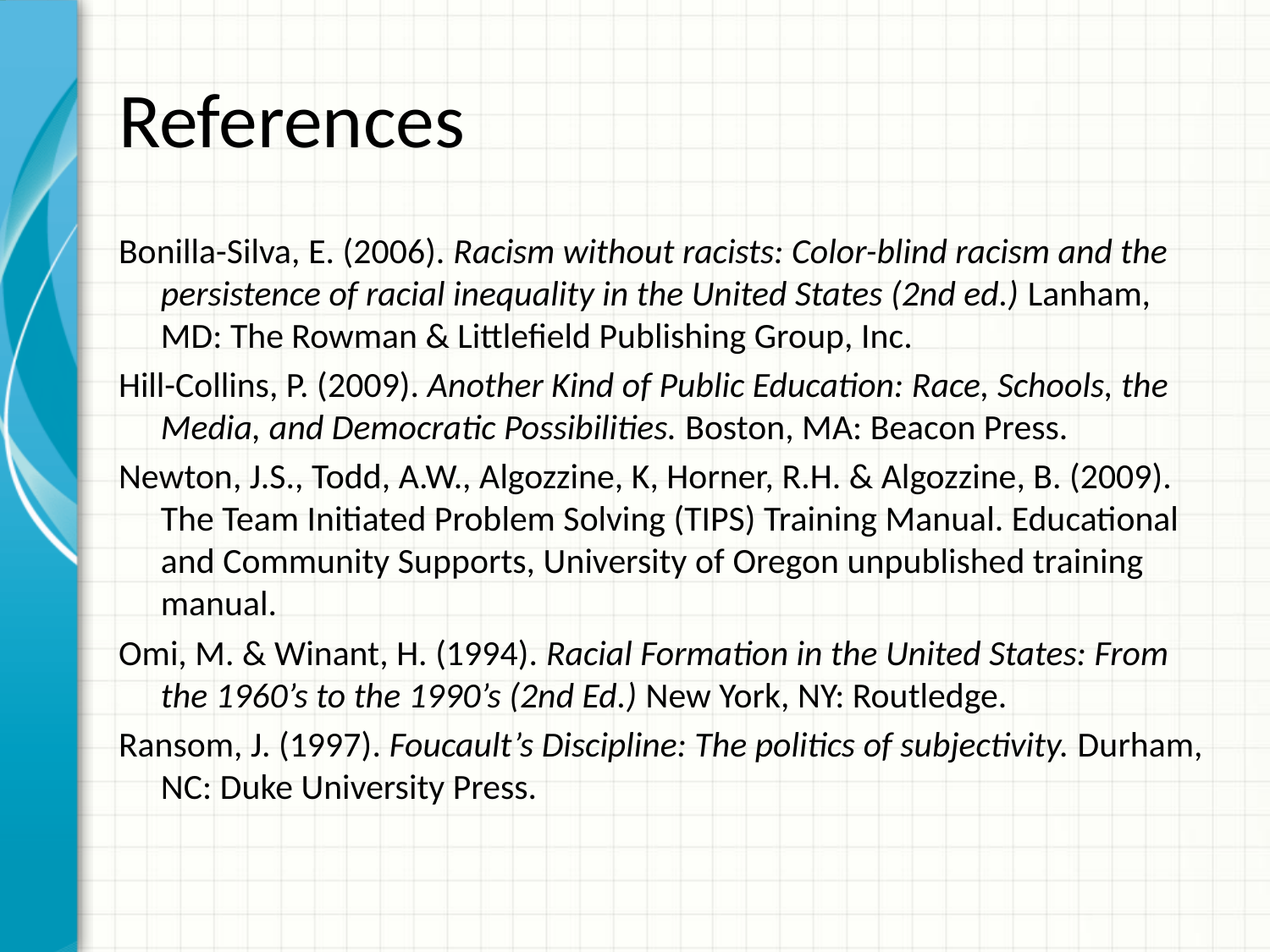

# References
Bonilla-Silva, E. (2006). Racism without racists: Color-blind racism and the persistence of racial inequality in the United States (2nd ed.) Lanham, MD: The Rowman & Littlefield Publishing Group, Inc.
Hill-Collins, P. (2009). Another Kind of Public Education: Race, Schools, the Media, and Democratic Possibilities. Boston, MA: Beacon Press.
Newton, J.S., Todd, A.W., Algozzine, K, Horner, R.H. & Algozzine, B. (2009). The Team Initiated Problem Solving (TIPS) Training Manual. Educational and Community Supports, University of Oregon unpublished training manual.
Omi, M. & Winant, H. (1994). Racial Formation in the United States: From the 1960’s to the 1990’s (2nd Ed.) New York, NY: Routledge.
Ransom, J. (1997). Foucault’s Discipline: The politics of subjectivity. Durham, NC: Duke University Press.